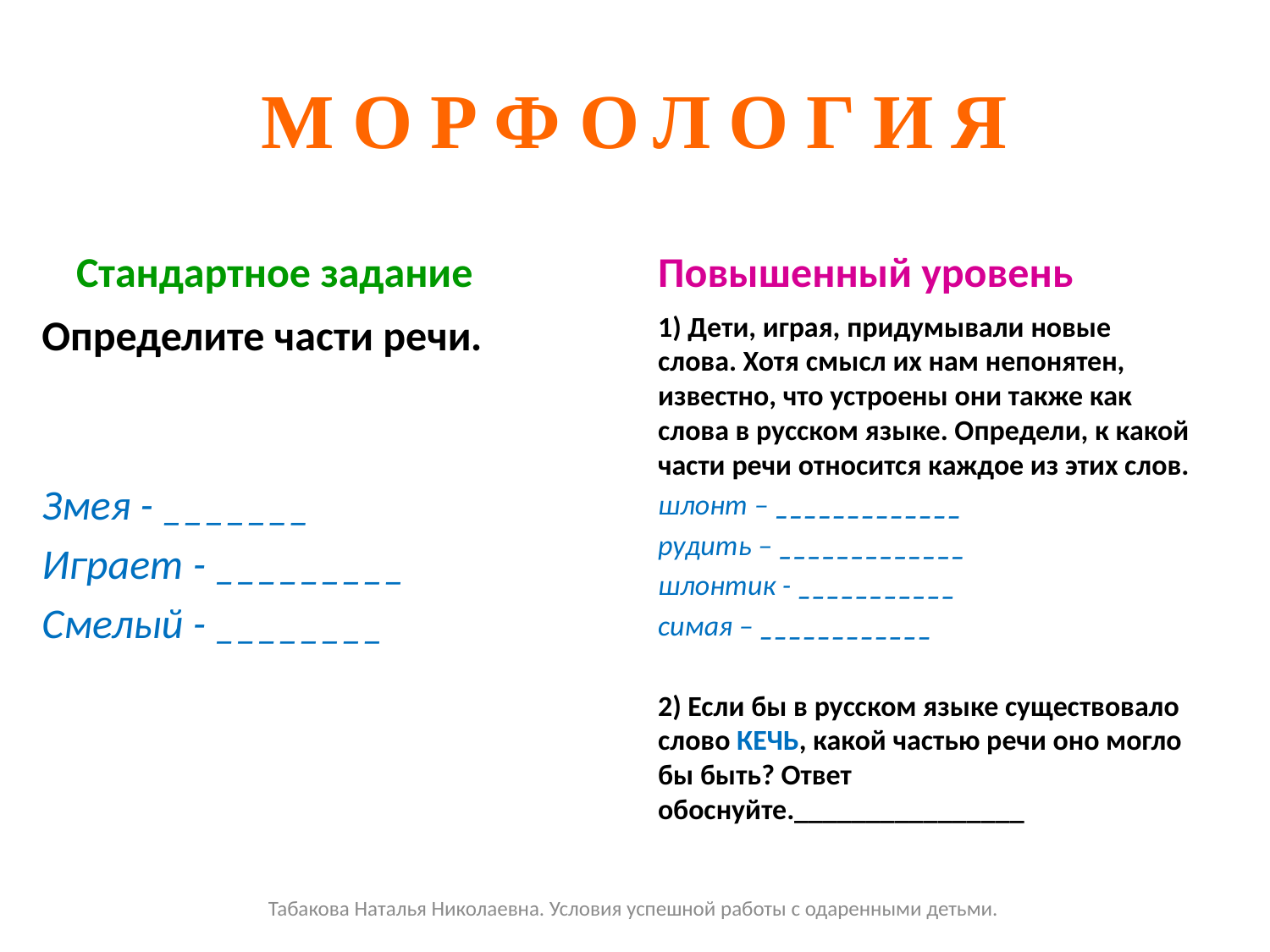

# МОРФОЛОГИЯ
Стандартное задание
Повышенный уровень
Определите части речи.

Змея - _______
Играет - _________
Смелый - ________

1) Дети, играя, придумывали новые слова. Хотя смысл их нам непонятен, известно, что устроены они также как слова в русском языке. Определи, к какой части речи относится каждое из этих слов.
шлонт – _____________
рудить – _____________
шлонтик - ___________
симая – ____________

2) Если бы в русском языке существовало слово КЕЧЬ, какой частью речи оно могло бы быть? Ответ обоснуйте.________________

Табакова Наталья Николаевна. Условия успешной работы с одаренными детьми.